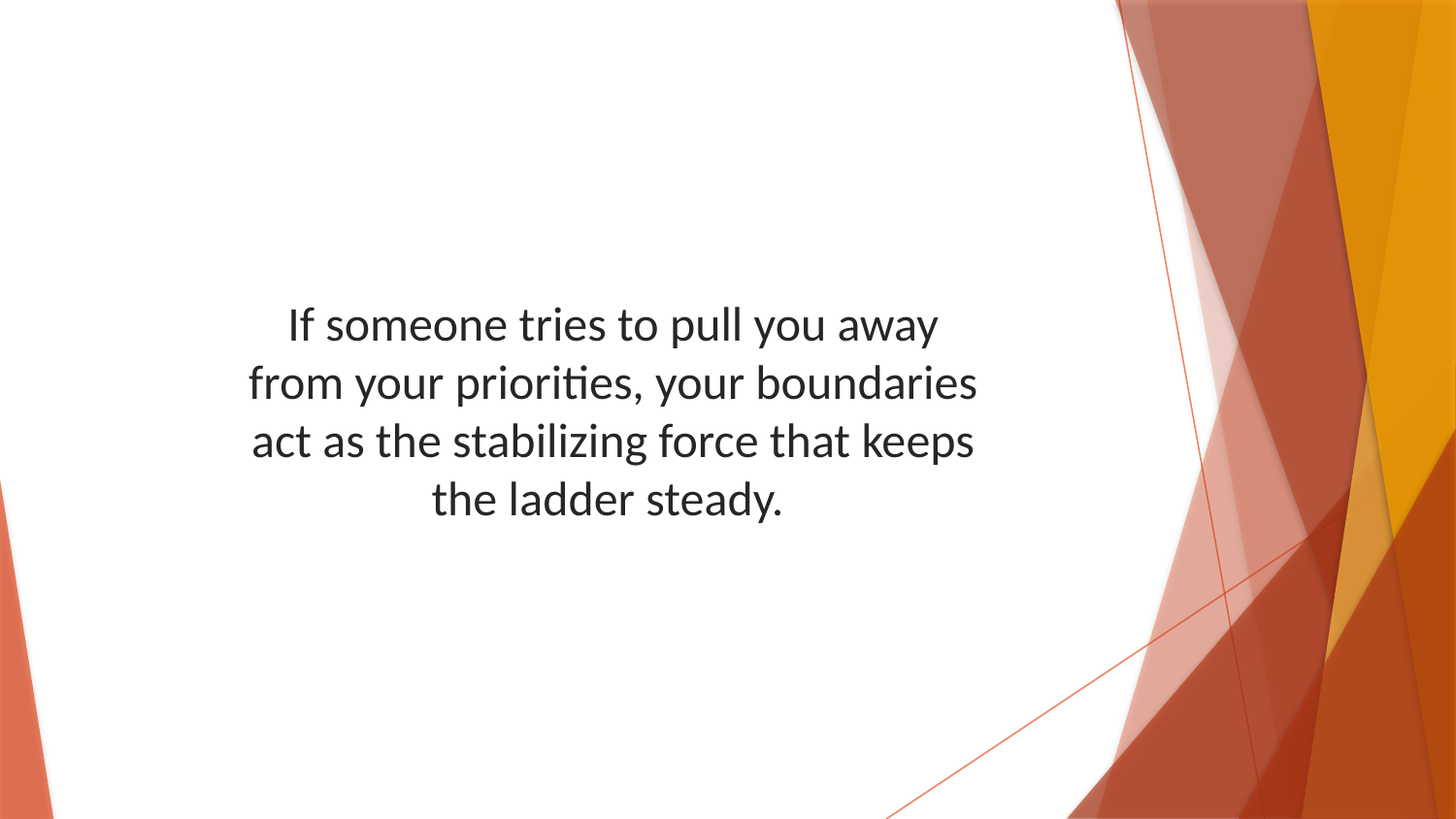

If someone tries to pull you away from your priorities, your boundaries act as the stabilizing force that keeps the ladder steady.